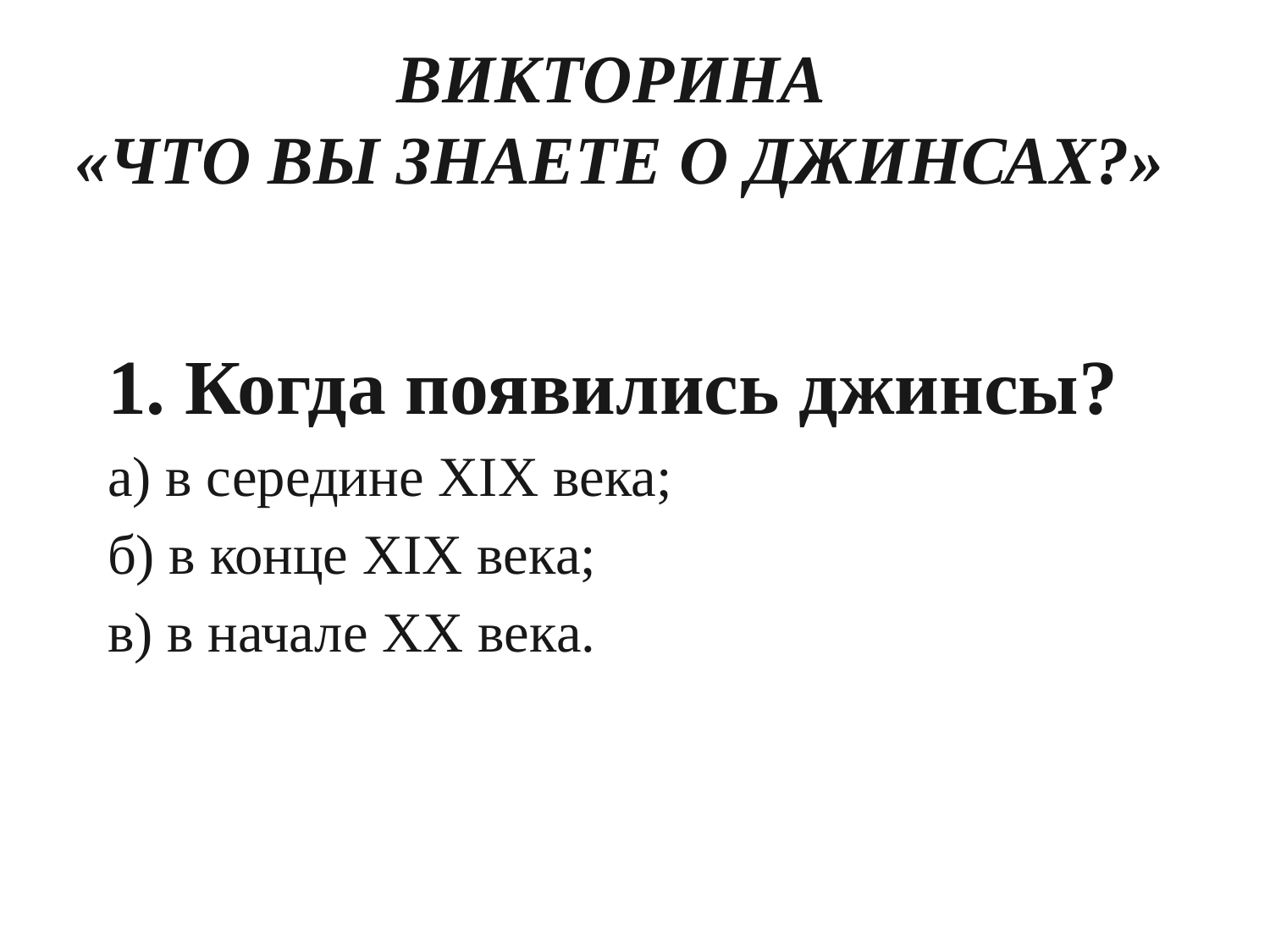

# ВИКТОРИНА «ЧТО ВЫ ЗНАЕТЕ О ДЖИНСАХ?»
1. Когда появились джинсы?
а) в середине XIX века;
б) в конце XIX века;
в) в начале XX века.